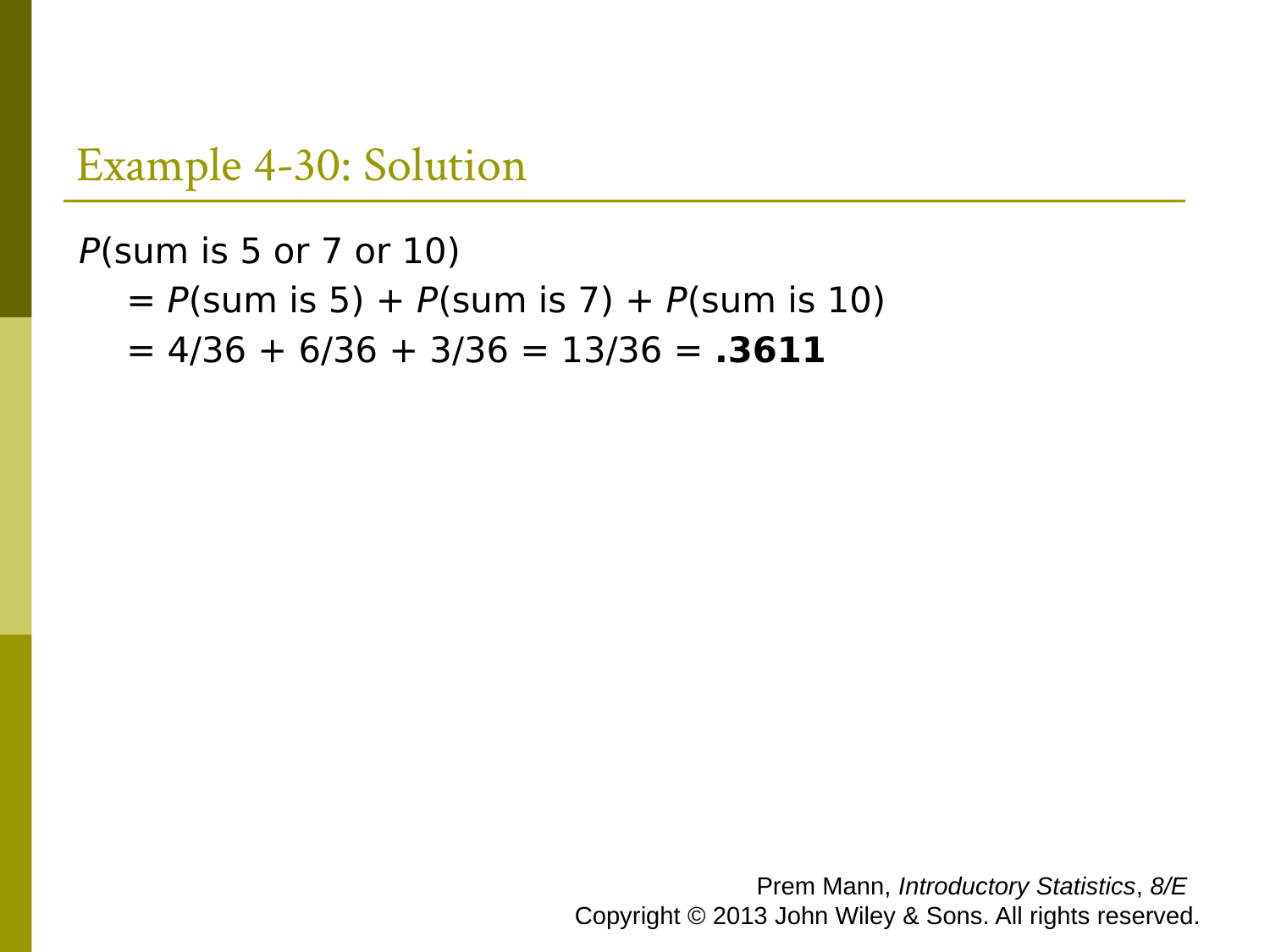

# Example 4-30: Solution
P(sum is 5 or 7 or 10)
	= P(sum is 5) + P(sum is 7) + P(sum is 10)
	= 4/36 + 6/36 + 3/36 = 13/36 = .3611
                          Prem Mann, Introductory Statistics, 8/E Copyright © 2013 John Wiley & Sons. All rights reserved.